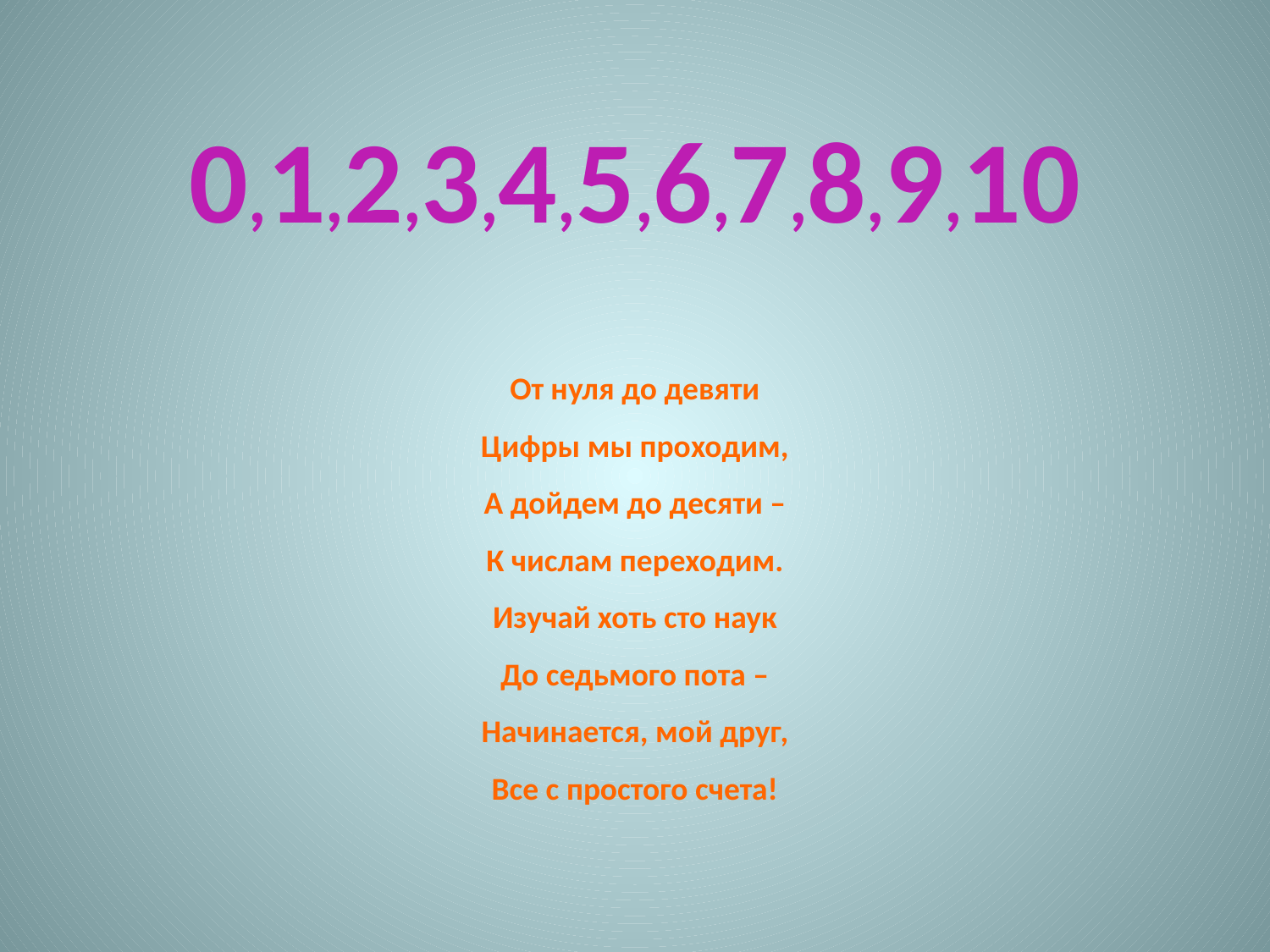

# 0,1,2,3,4,5,6,7,8,9,10
От нуля до девяти
Цифры мы проходим,
А дойдем до десяти –
К числам переходим.
Изучай хоть сто наук
До седьмого пота –
Начинается, мой друг,
Все с простого счета!